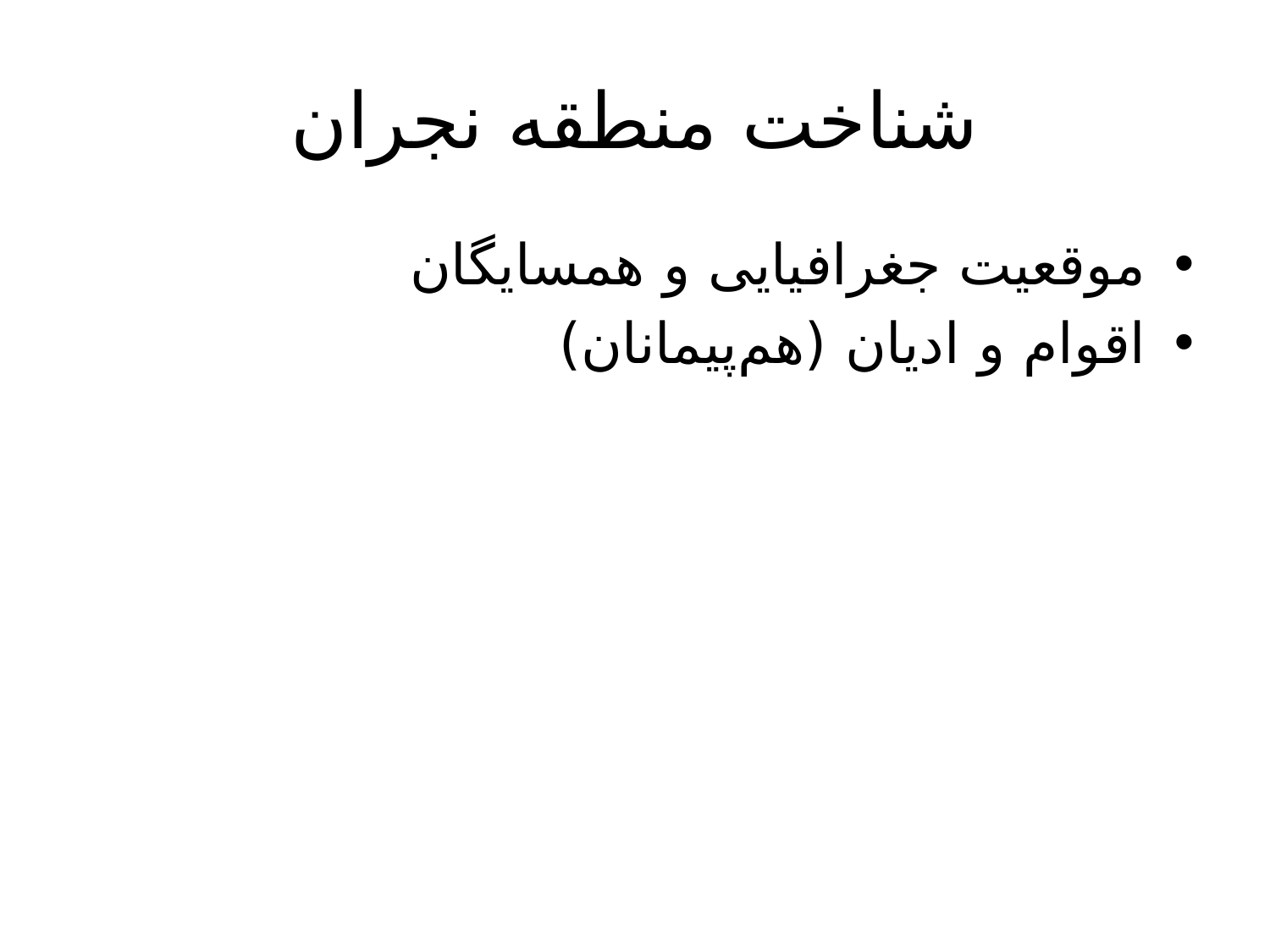

# شناخت منطقه نجران
موقعیت جغرافیایی و همسایگان
اقوام و ادیان (هم‌پیمانان)